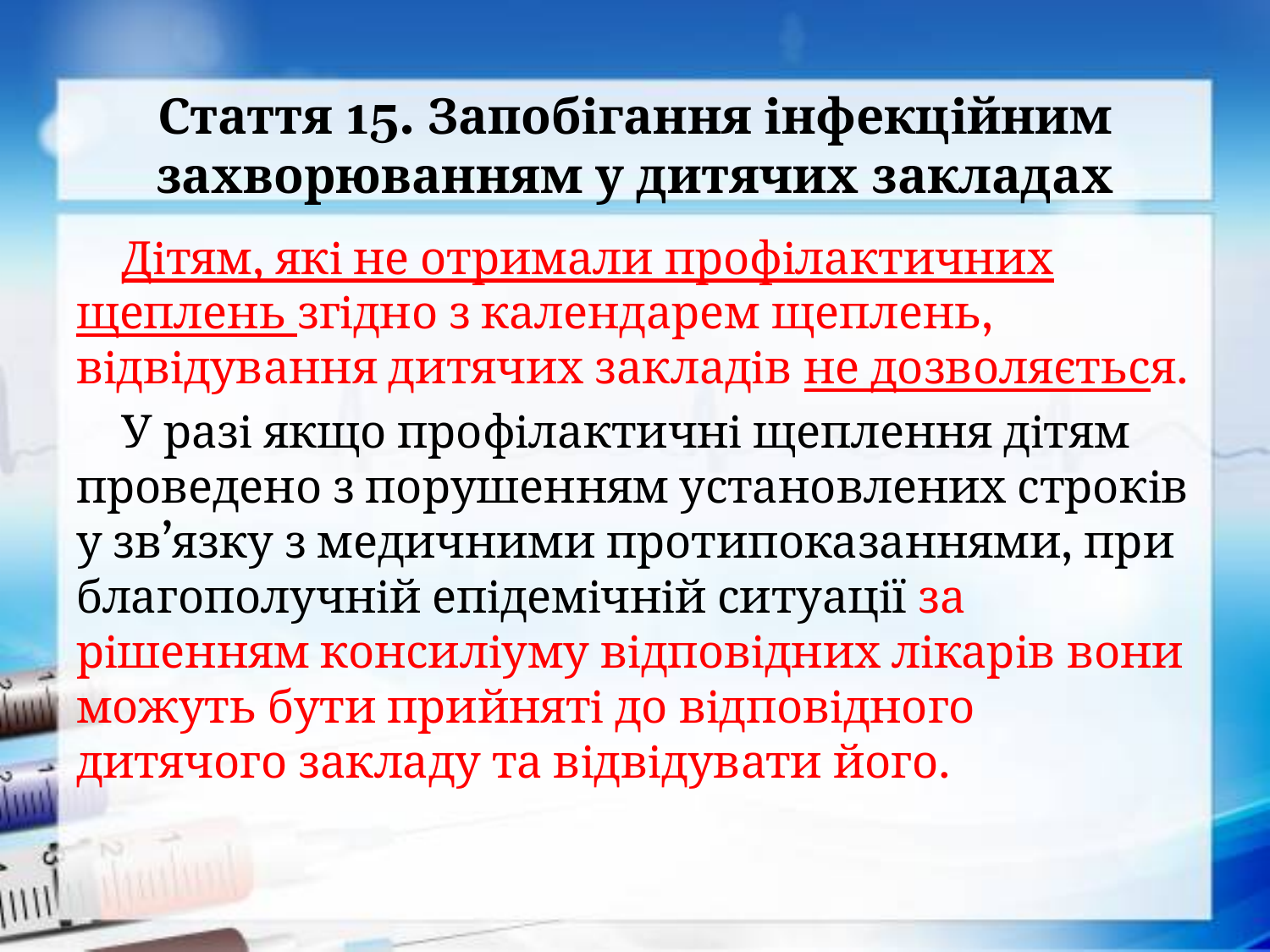

# Стаття 15. Запобiгання iнфекцiйним захворюванням у дитячих закладах
Дiтям, якi не отримали профiлактичних щеплень згiдно з календарем щеплень, вiдвiдування дитячих закладiв не дозволяється.
У разi якщо профiлактичнi щеплення дiтям проведено з порушенням установлених строкiв у зв’язку з медичними протипоказаннями, при благополучнiй епiдемiчнiй ситуацiї за рiшенням консилiуму вiдповiдних лiкарiв вони можуть бути прийнятi до вiдповiдного дитячого закладу та вiдвiдувати його.